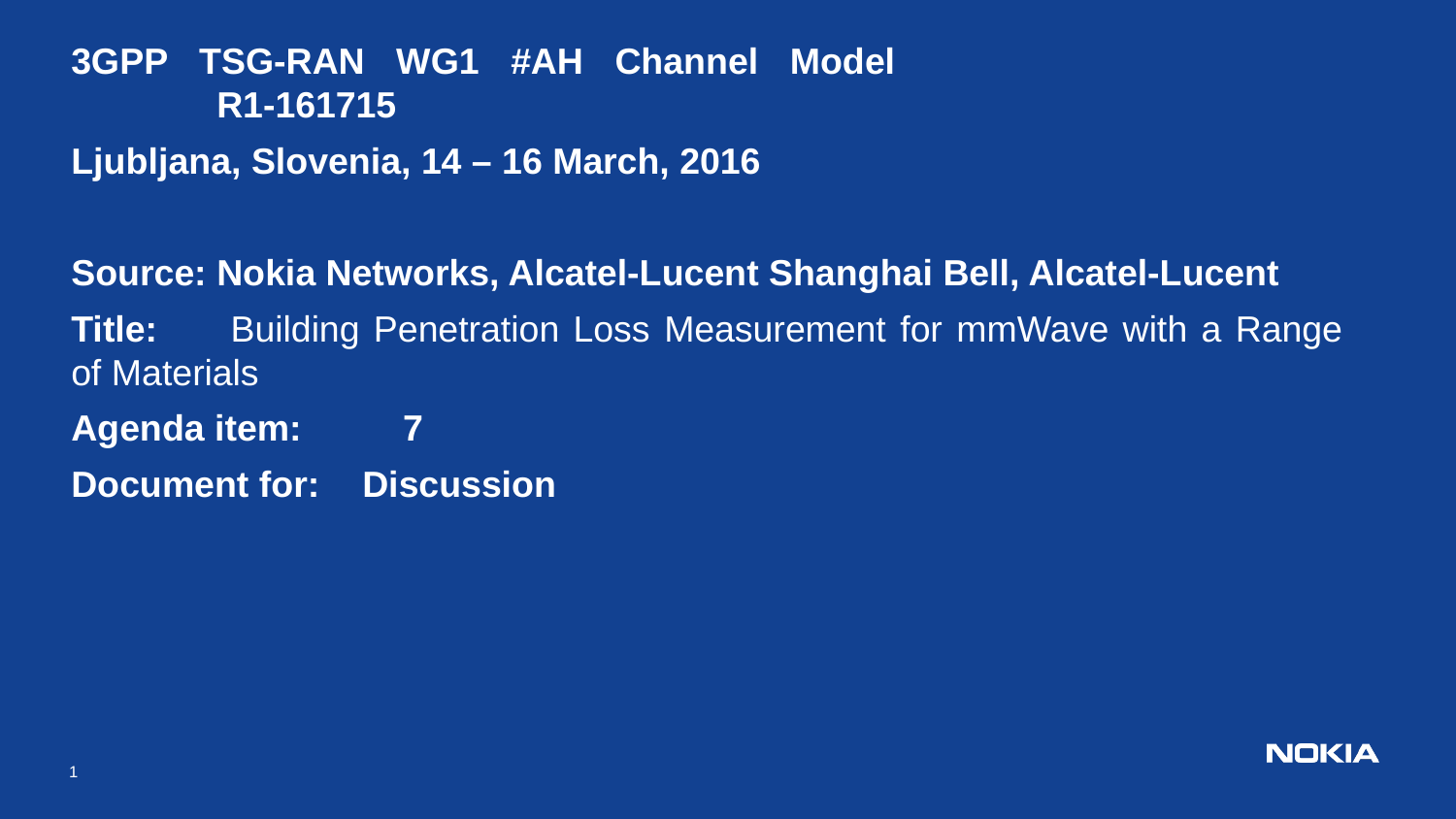

3GPP TSG-RAN WG1 #AH Channel Model					R1-161715
Ljubljana, Slovenia, 14 – 16 March, 2016

Source: Nokia Networks, Alcatel-Lucent Shanghai Bell, Alcatel-Lucent
Title:	 Building Penetration Loss Measurement for mmWave with a Range of Materials
Agenda item:	    7
Document for:	Discussion